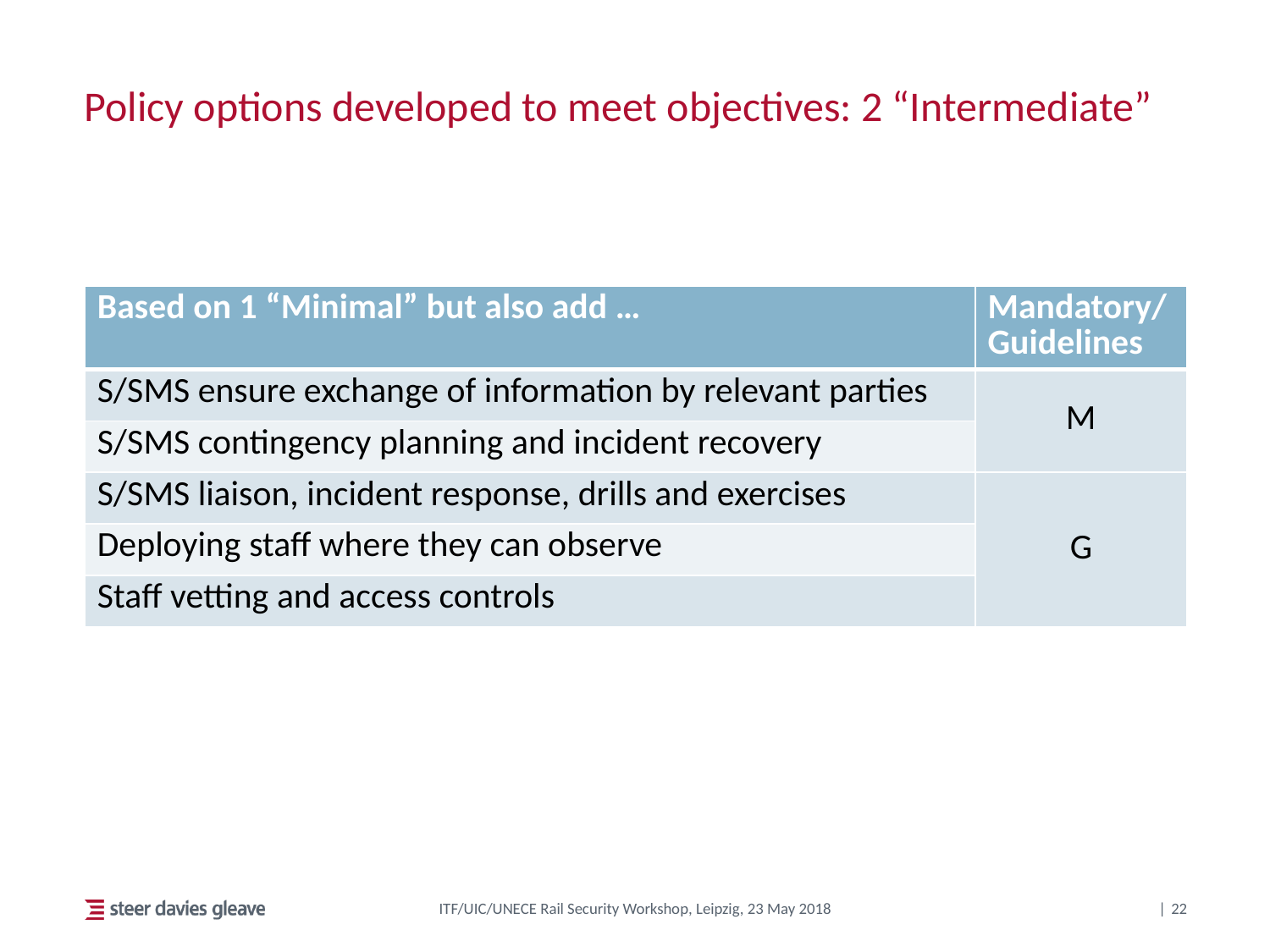

# Policy options developed to meet objectives: 2 “Intermediate”
| Based on 1 “Minimal” but also add … | Mandatory/Guidelines |
| --- | --- |
| S/SMS ensure exchange of information by relevant parties | M |
| S/SMS contingency planning and incident recovery |  |
| S/SMS liaison, incident response, drills and exercises | G |
| Deploying staff where they can observe |  |
| Staff vetting and access controls |  |
ITF/UIC/UNECE Rail Security Workshop, Leipzig, 23 May 2018
22